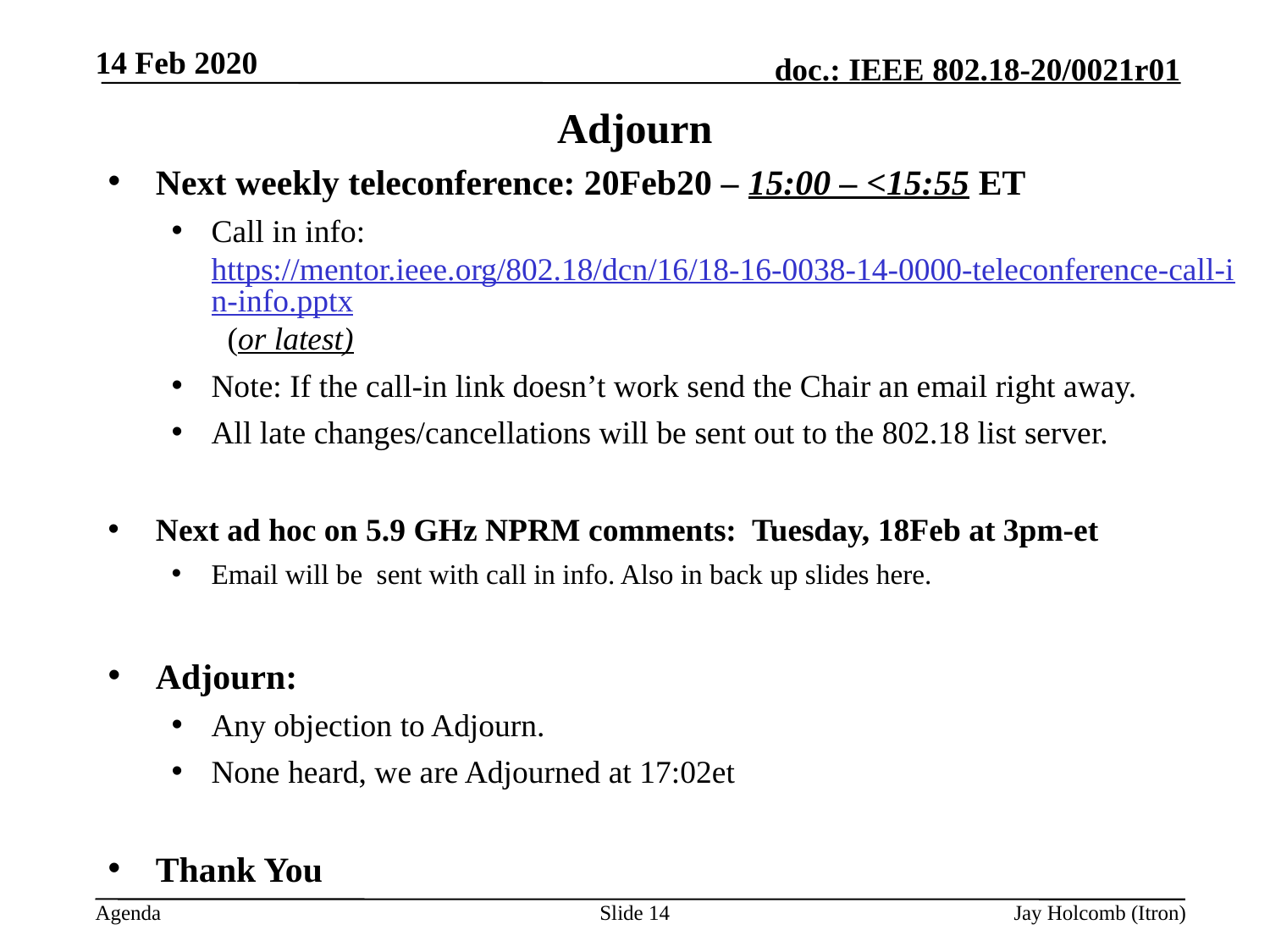

14 Feb 2020
# Adjourn

Next weekly teleconference: 20Feb20 – 15:00 – <15:55 ET
Call in info: https://mentor.ieee.org/802.18/dcn/16/18-16-0038-14-0000-teleconference-call-in-info.pptx  (or latest)
Note: If the call-in link doesn’t work send the Chair an email right away.
All late changes/cancellations will be sent out to the 802.18 list server.

Next ad hoc on 5.9 GHz NPRM comments:  Tuesday, 18Feb at 3pm-et
Email will be  sent with call in info. Also in back up slides here.

Adjourn:
Any objection to Adjourn.
None heard, we are Adjourned at 17:02et

Thank You

Slide 14
Jay Holcomb (Itron)